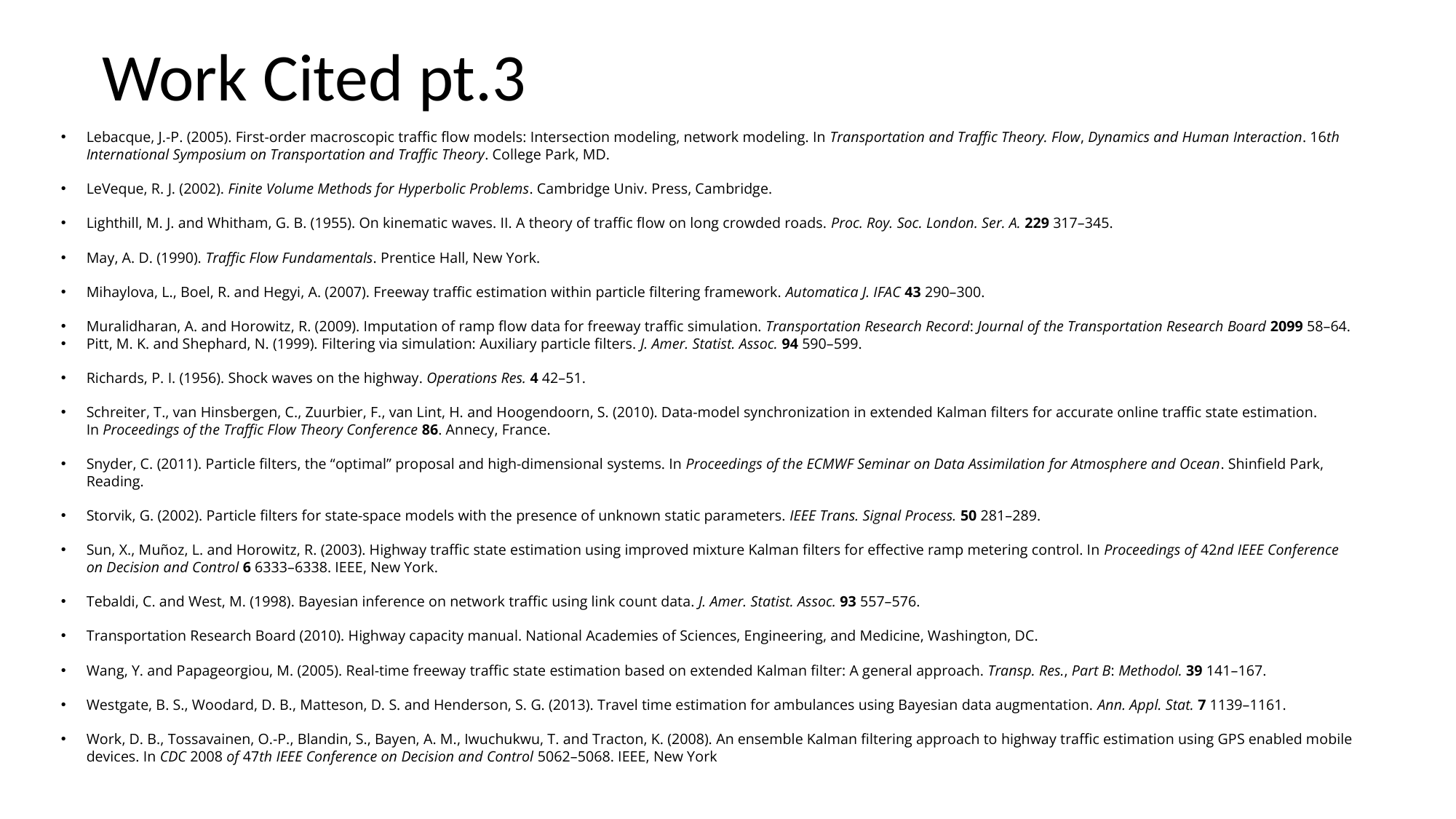

# Work Cited pt.3
Lebacque, J.-P. (2005). First-order macroscopic traffic flow models: Intersection modeling, network modeling. In Transportation and Traffic Theory. Flow, Dynamics and Human Interaction. 16th International Symposium on Transportation and Traffic Theory. College Park, MD.

LeVeque, R. J. (2002). Finite Volume Methods for Hyperbolic Problems. Cambridge Univ. Press, Cambridge.

Lighthill, M. J. and Whitham, G. B. (1955). On kinematic waves. II. A theory of traffic flow on long crowded roads. Proc. Roy. Soc. London. Ser. A. 229 317–345.

May, A. D. (1990). Traffic Flow Fundamentals. Prentice Hall, New York.

Mihaylova, L., Boel, R. and Hegyi, A. (2007). Freeway traffic estimation within particle filtering framework. Automatica J. IFAC 43 290–300.

Muralidharan, A. and Horowitz, R. (2009). Imputation of ramp flow data for freeway traffic simulation. Transportation Research Record: Journal of the Transportation Research Board 2099 58–64.
Pitt, M. K. and Shephard, N. (1999). Filtering via simulation: Auxiliary particle filters. J. Amer. Statist. Assoc. 94 590–599.

Richards, P. I. (1956). Shock waves on the highway. Operations Res. 4 42–51.

Schreiter, T., van Hinsbergen, C., Zuurbier, F., van Lint, H. and Hoogendoorn, S. (2010). Data-model synchronization in extended Kalman filters for accurate online traffic state estimation. In Proceedings of the Traffic Flow Theory Conference 86. Annecy, France.

Snyder, C. (2011). Particle filters, the “optimal” proposal and high-dimensional systems. In Proceedings of the ECMWF Seminar on Data Assimilation for Atmosphere and Ocean. Shinfield Park, Reading.

Storvik, G. (2002). Particle filters for state-space models with the presence of unknown static parameters. IEEE Trans. Signal Process. 50 281–289.

Sun, X., Muñoz, L. and Horowitz, R. (2003). Highway traffic state estimation using improved mixture Kalman filters for effective ramp metering control. In Proceedings of 42nd IEEE Conference on Decision and Control 6 6333–6338. IEEE, New York.

Tebaldi, C. and West, M. (1998). Bayesian inference on network traffic using link count data. J. Amer. Statist. Assoc. 93 557–576.

Transportation Research Board (2010). Highway capacity manual. National Academies of Sciences, Engineering, and Medicine, Washington, DC.

Wang, Y. and Papageorgiou, M. (2005). Real-time freeway traffic state estimation based on extended Kalman filter: A general approach. Transp. Res., Part B: Methodol. 39 141–167.

Westgate, B. S., Woodard, D. B., Matteson, D. S. and Henderson, S. G. (2013). Travel time estimation for ambulances using Bayesian data augmentation. Ann. Appl. Stat. 7 1139–1161.

Work, D. B., Tossavainen, O.-P., Blandin, S., Bayen, A. M., Iwuchukwu, T. and Tracton, K. (2008). An ensemble Kalman filtering approach to highway traffic estimation using GPS enabled mobile devices. In CDC 2008 of 47th IEEE Conference on Decision and Control 5062–5068. IEEE, New York